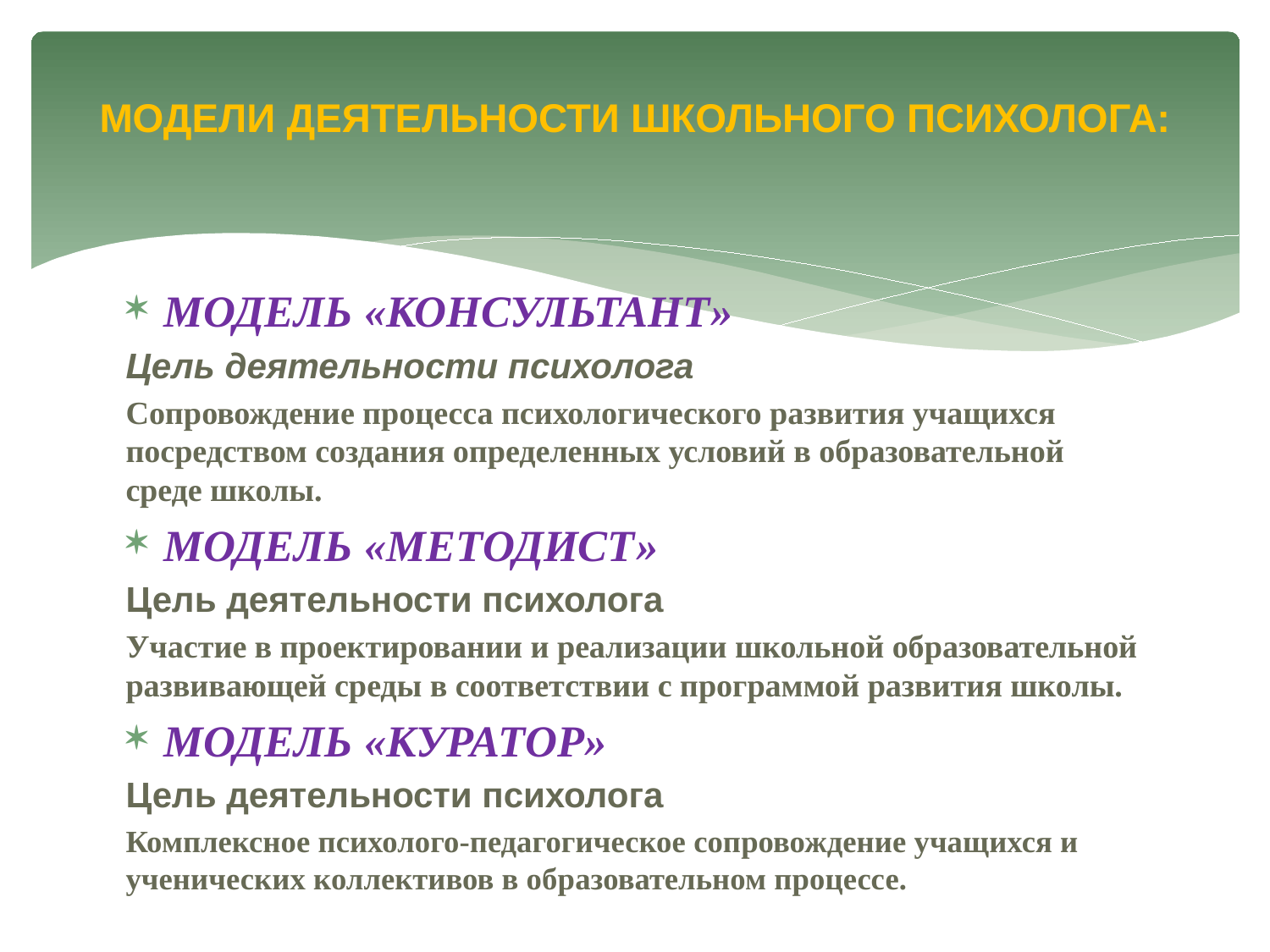

# МОДЕЛИ ДЕЯТЕЛЬНОСТИ ШКОЛЬНОГО ПСИХОЛОГА:
МОДЕЛЬ «КОНСУЛЬТАНТ»
Цель деятельности психолога
Сопровождение процесса психологического развития учащихся посредством создания определенных условий в образовательной среде школы.
МОДЕЛЬ «МЕТОДИСТ»
Цель деятельности психолога
Участие в проектировании и реализации школьной образовательной развивающей среды в соответствии с программой развития школы.
МОДЕЛЬ «КУРАТОР»
Цель деятельности психолога
Комплексное психолого-педагогическое сопровождение учащихся и ученических коллективов в образовательном процессе.